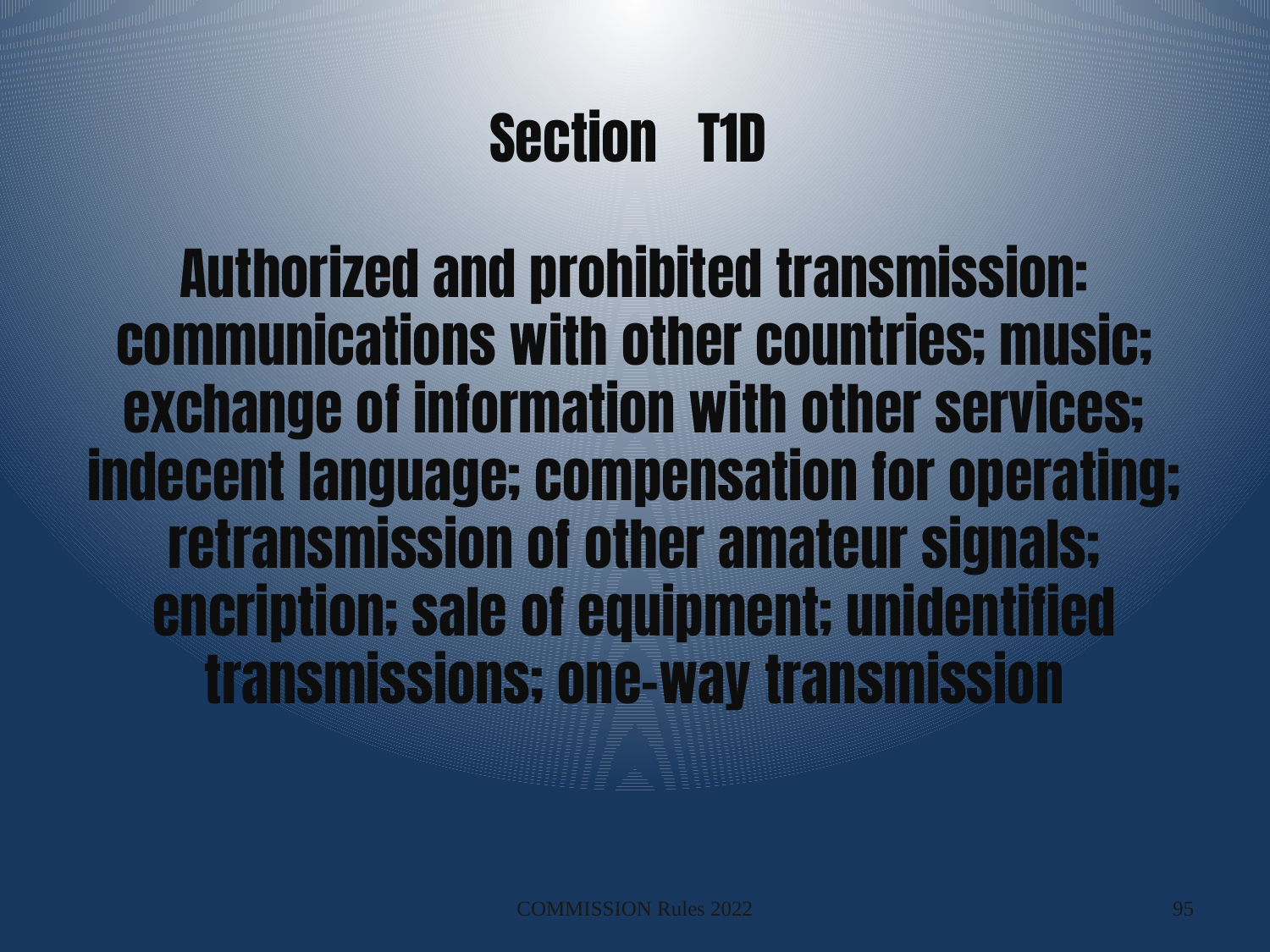

# Section   T1D Authorized and prohibited transmission: communications with other countries; music; exchange of information with other services; indecent language; compensation for operating; retransmission of other amateur signals; encription; sale of equipment; unidentified transmissions; one-way transmission
COMMISSION Rules 2022
95